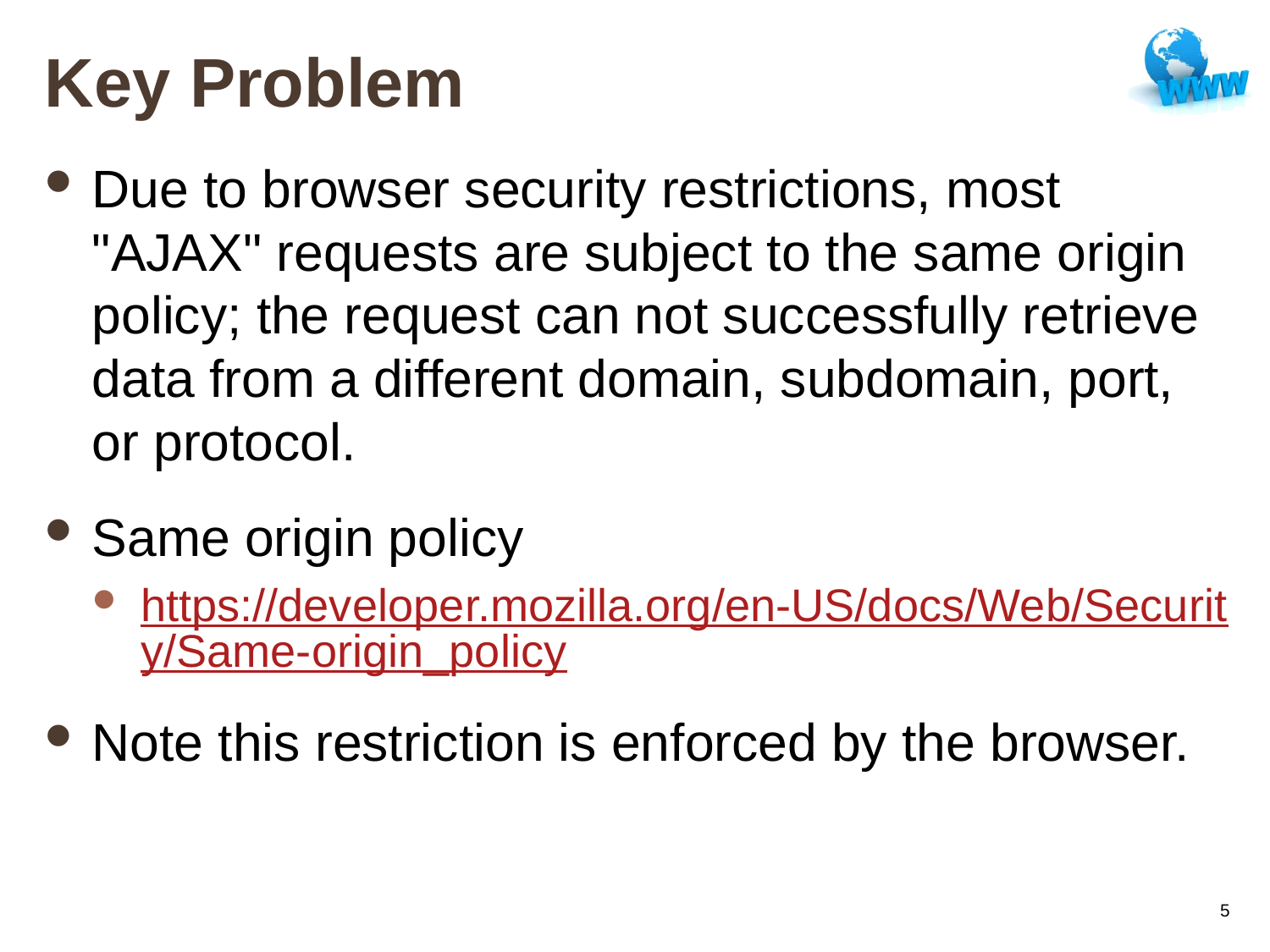

# Key Problem
Due to browser security restrictions, most "AJAX" requests are subject to the same origin policy; the request can not successfully retrieve data from a different domain, subdomain, port, or protocol.
Same origin policy
https://developer.mozilla.org/en-US/docs/Web/Security/Same-origin_policy
Note this restriction is enforced by the browser.
5